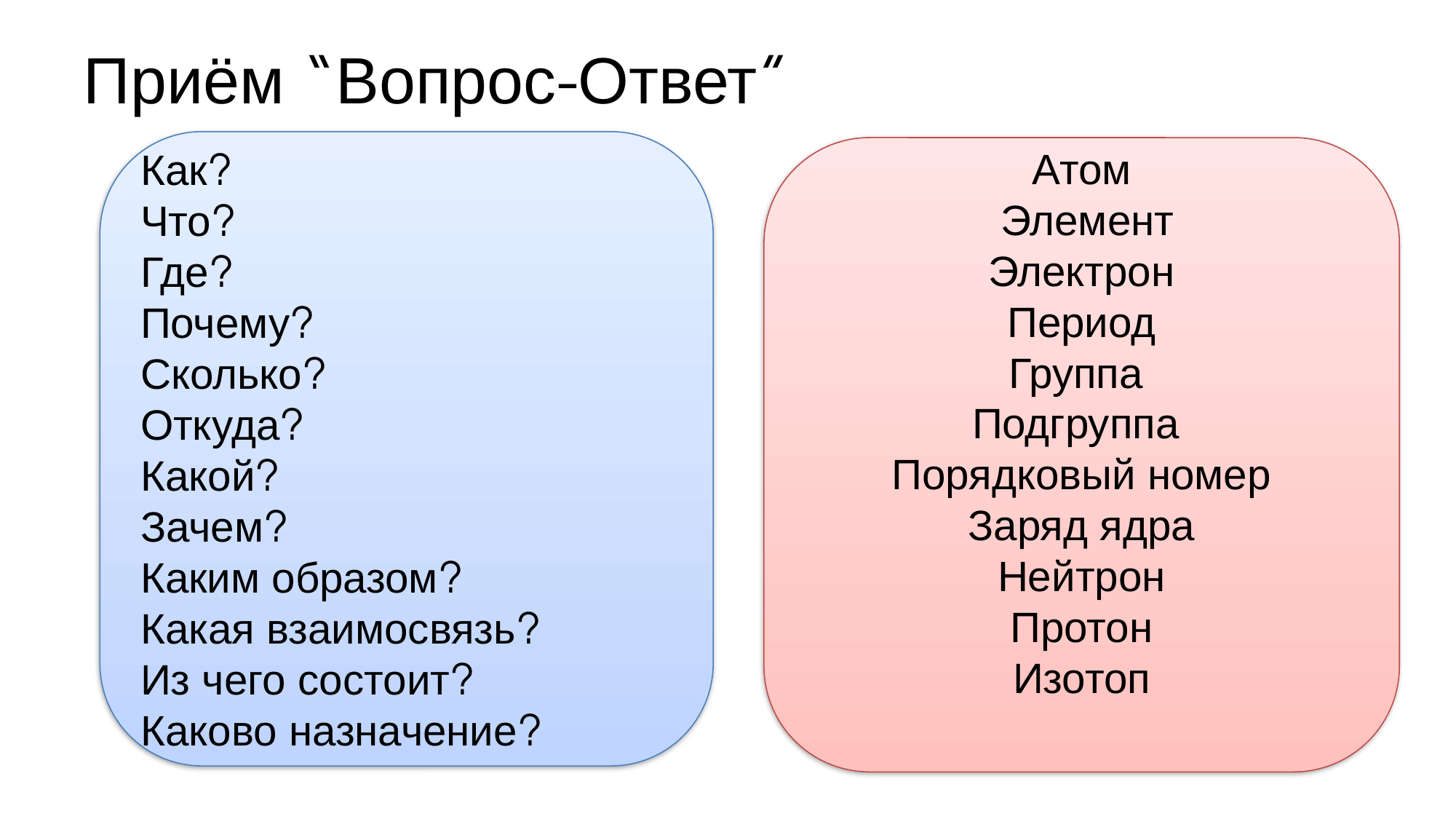

# Приём “Вопрос-Ответ”
Как?
Что?
Где?
Почему?
Сколько?
Откуда?
Какой?
Зачем?
Каким образом?
Какая взаимосвязь?
Из чего состоит?
Каково назначение?
Атом
 Элемент
Электрон
Период
Группа
Подгруппа
Порядковый номер
Заряд ядра
Нейтрон
Протон
Изотоп